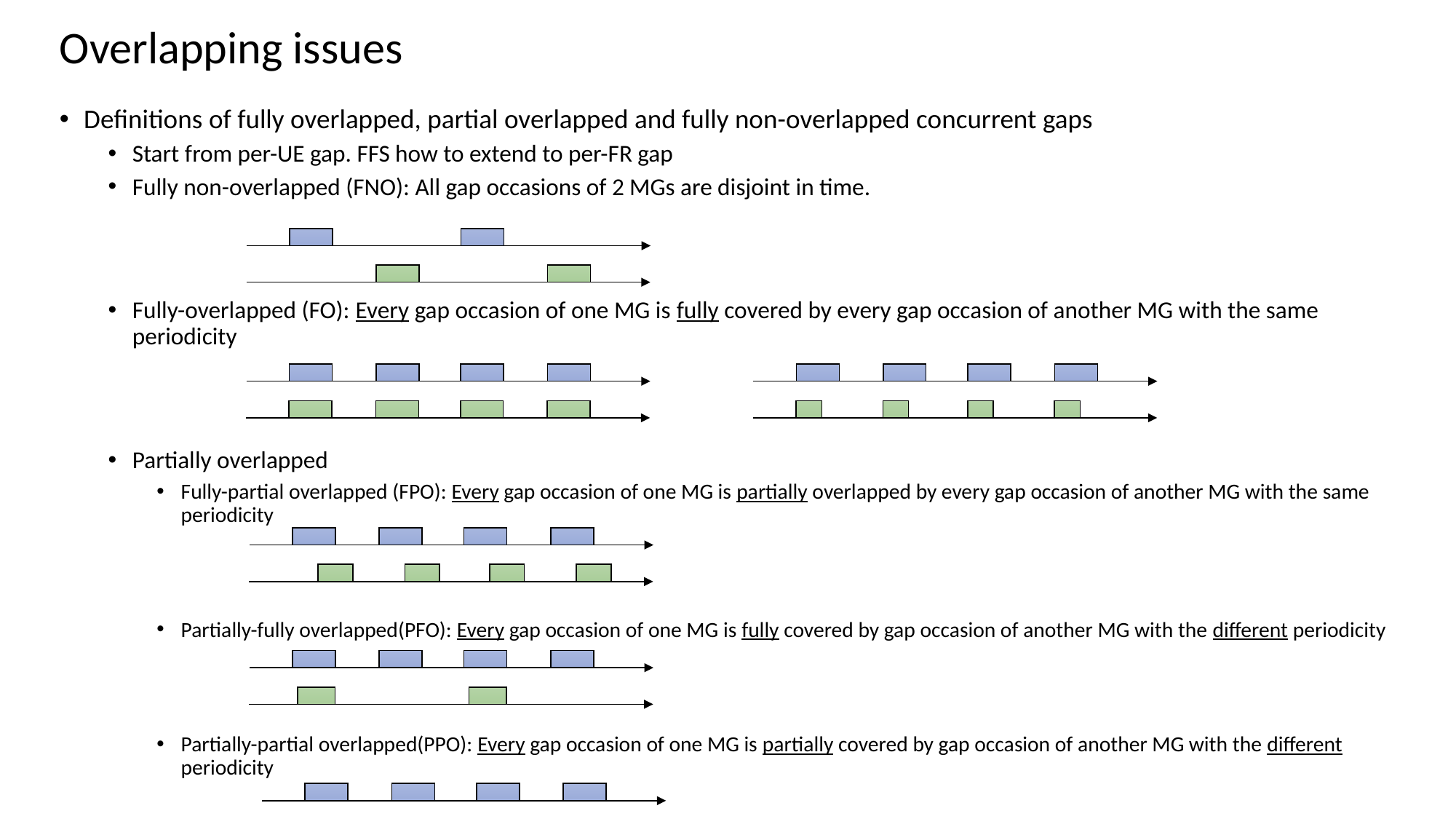

# Overlapping issues
Definitions of fully overlapped, partial overlapped and fully non-overlapped concurrent gaps
Start from per-UE gap. FFS how to extend to per-FR gap
Fully non-overlapped (FNO): All gap occasions of 2 MGs are disjoint in time.

Fully-overlapped (FO): Every gap occasion of one MG is fully covered by every gap occasion of another MG with the same periodicity

Partially overlapped
Fully-partial overlapped (FPO): Every gap occasion of one MG is partially overlapped by every gap occasion of another MG with the same periodicity

Partially-fully overlapped(PFO): Every gap occasion of one MG is fully covered by gap occasion of another MG with the different periodicity

Partially-partial overlapped(PPO): Every gap occasion of one MG is partially covered by gap occasion of another MG with the different periodicity